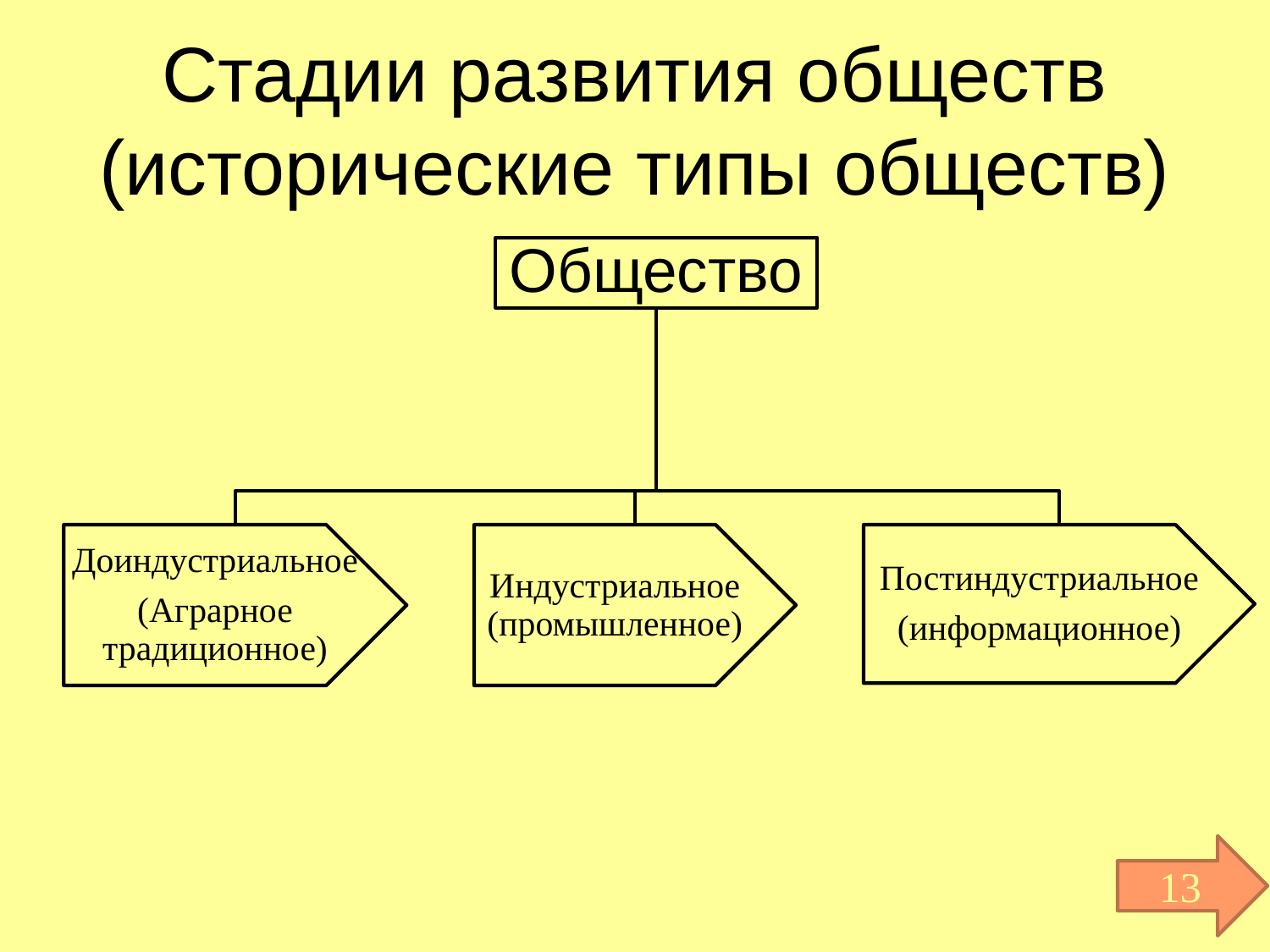

# Стадии развития обществ (исторические типы обществ)
Общество
Доиндустриальное
(Аграрное традиционное)
Индустриальное (промышленное)
Постиндустриальное
(информационное)
13